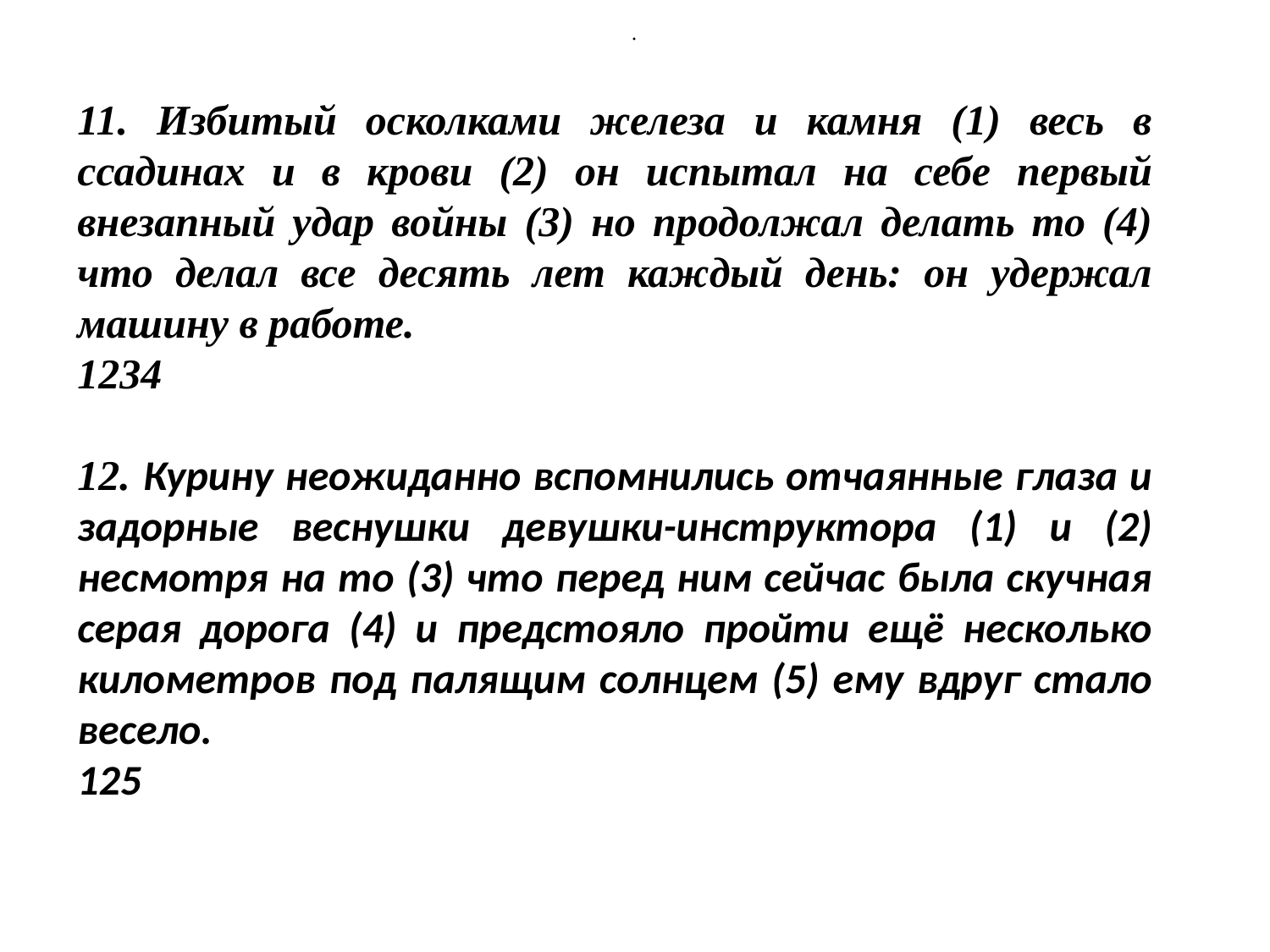

.
11. Избитый осколками железа и камня (1) весь в ссадинах и в крови (2) он испытал на себе первый внезапный удар войны (3) но продолжал делать то (4) что делал все десять лет каждый день: он удержал машину в работе.
1234

12. Курину неожиданно вспомнились отчаянные глаза и задорные веснушки девушки-инструктора (1) и (2) несмотря на то (3) что перед ним сейчас была скучная серая дорога (4) и предстояло пройти ещё несколько километров под палящим солнцем (5) ему вдруг стало весело.
125